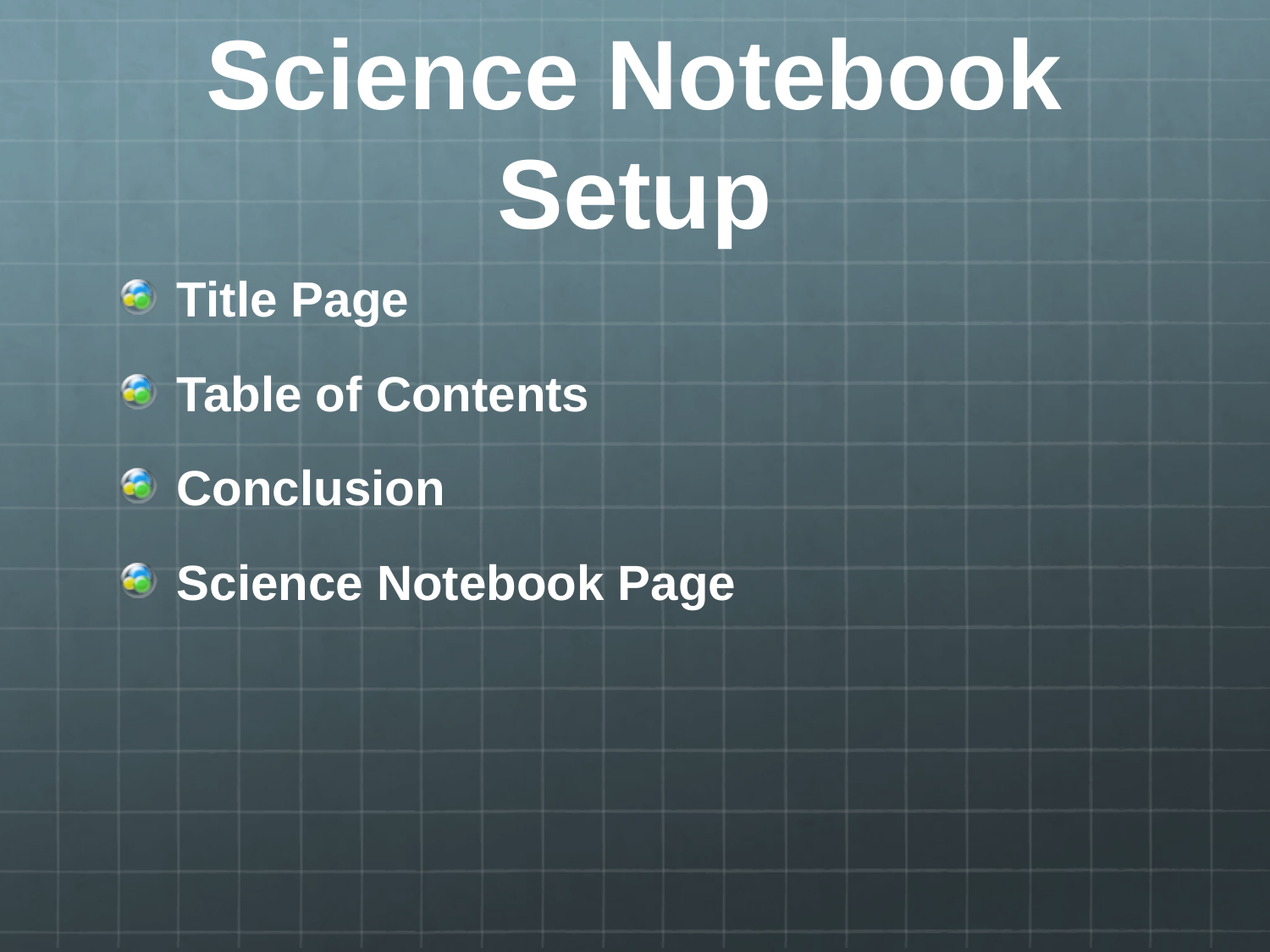

# Science Notebook Setup
Title Page
Table of Contents
Conclusion
Science Notebook Page